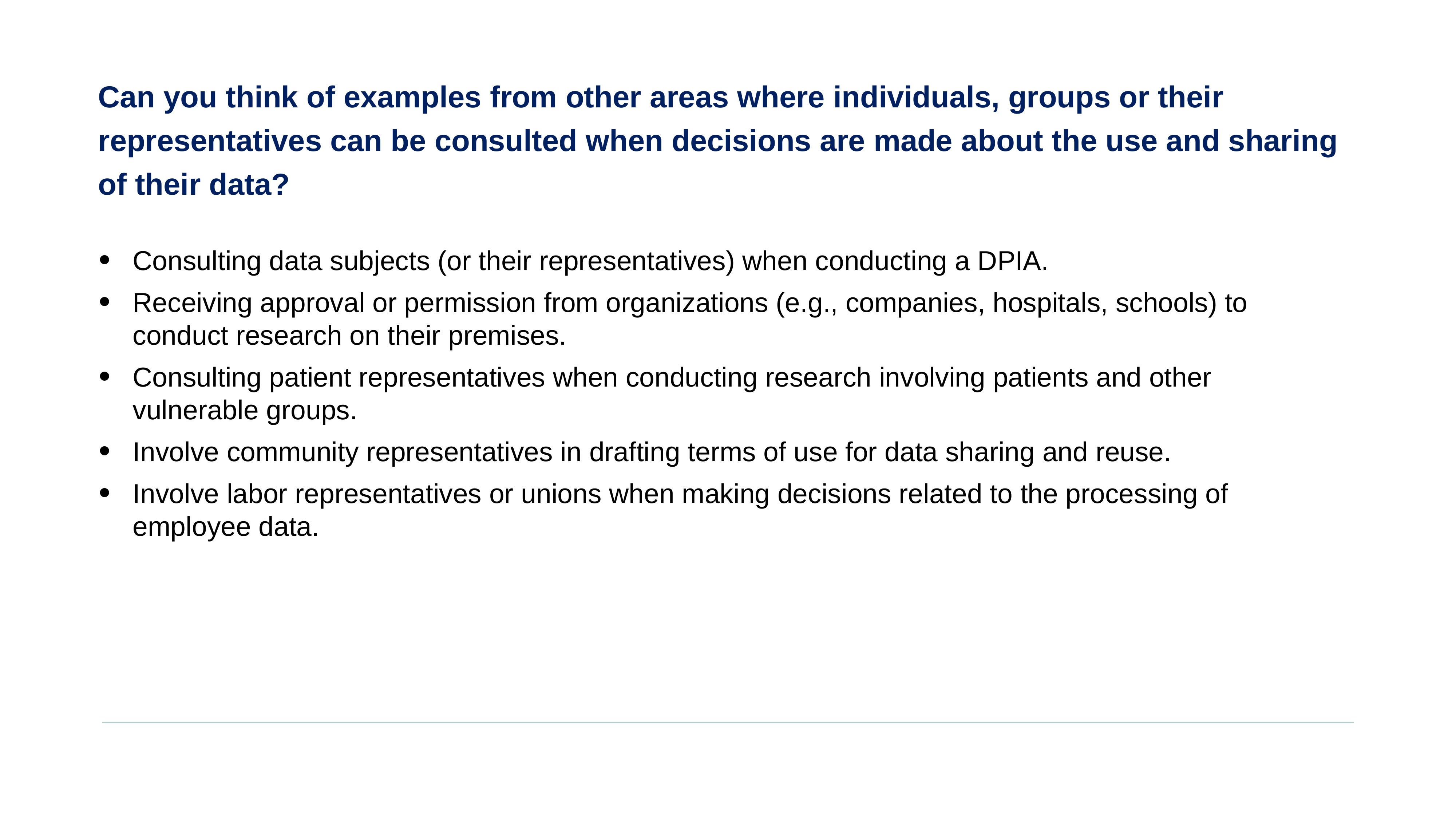

Can you think of examples from other areas where individuals, groups or their representatives can be consulted when decisions are made about the use and sharing of their data?

Consulting data subjects (or their representatives) when conducting a DPIA.
Receiving approval or permission from organizations (e.g., companies, hospitals, schools) to conduct research on their premises.
Consulting patient representatives when conducting research involving patients and other vulnerable groups.
Involve community representatives in drafting terms of use for data sharing and reuse.
Involve labor representatives or unions when making decisions related to the processing of employee data.